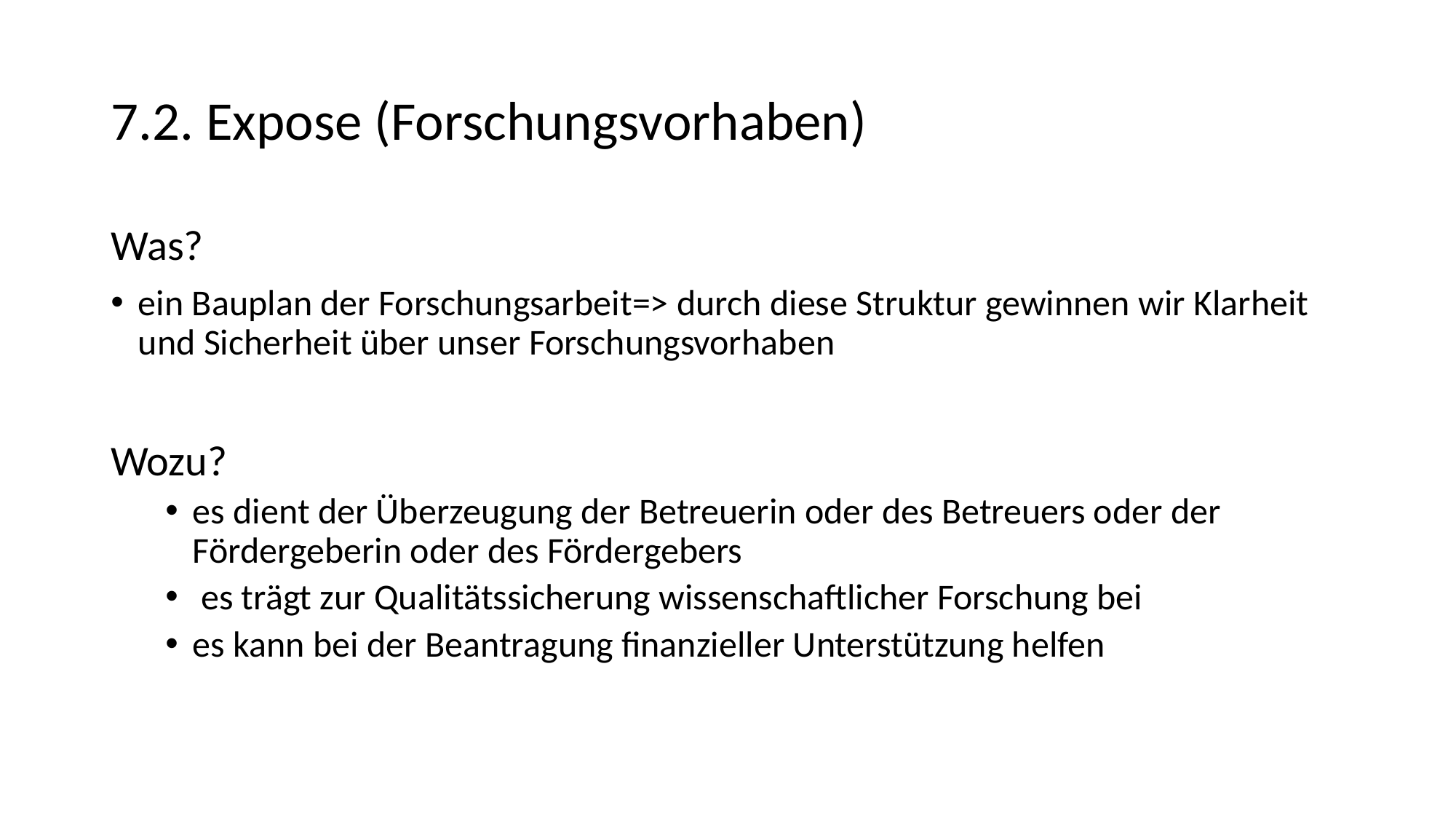

# 7.2. Expose (Forschungsvorhaben)
Was?
ein Bauplan der Forschungsarbeit=> durch diese Struktur gewinnen wir Klarheit und Sicherheit über unser Forschungsvorhaben

Wozu?
es dient der Überzeugung der Betreuerin oder des Betreuers oder der Fördergeberin oder des Fördergebers
 es trägt zur Qualitätssicherung wissenschaftlicher Forschung bei
es kann bei der Beantragung finanzieller Unterstützung helfen